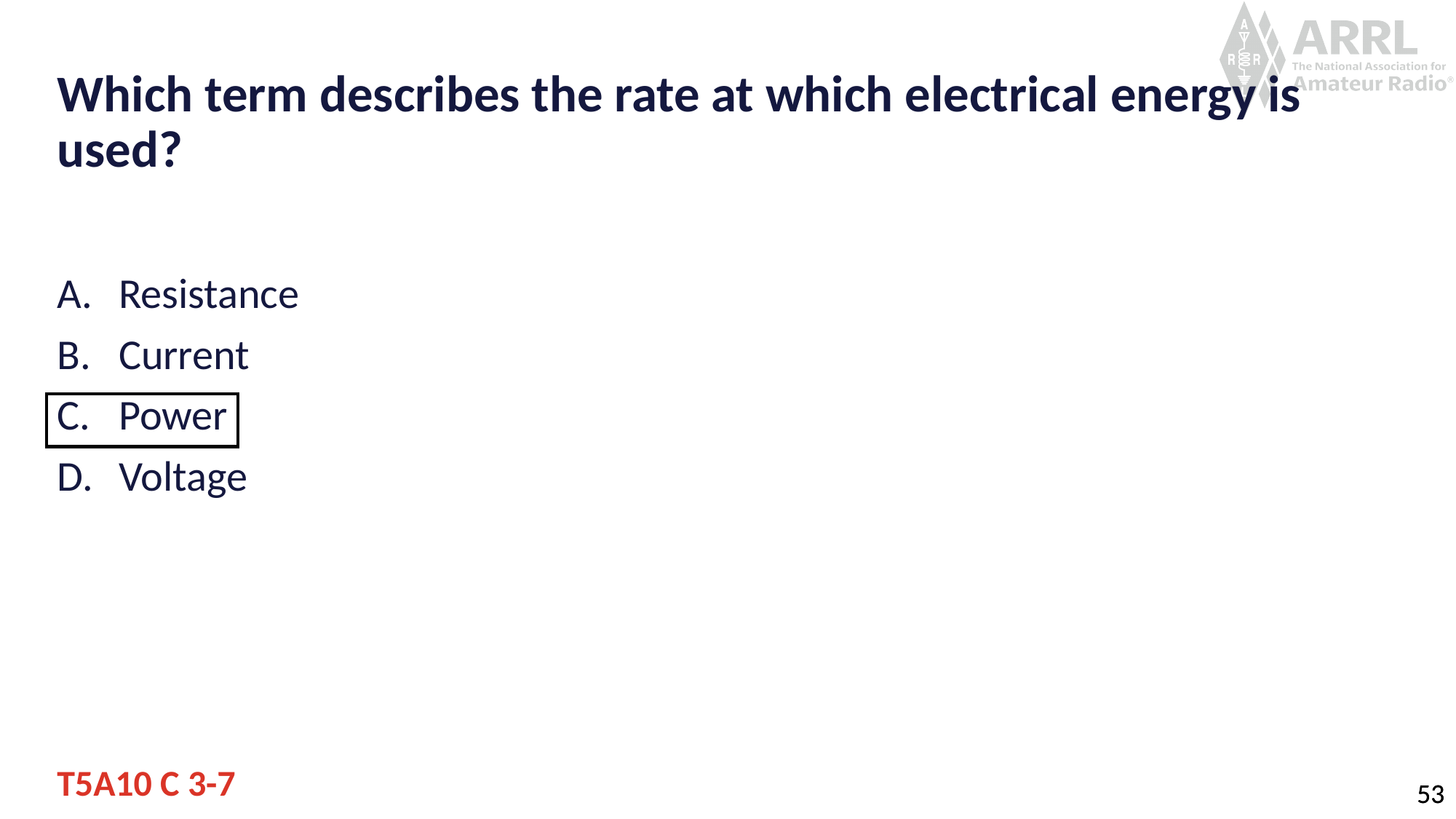

# Which term describes the rate at which electrical energy is used?
Resistance
Current
Power
Voltage

T5A10 C 3-7